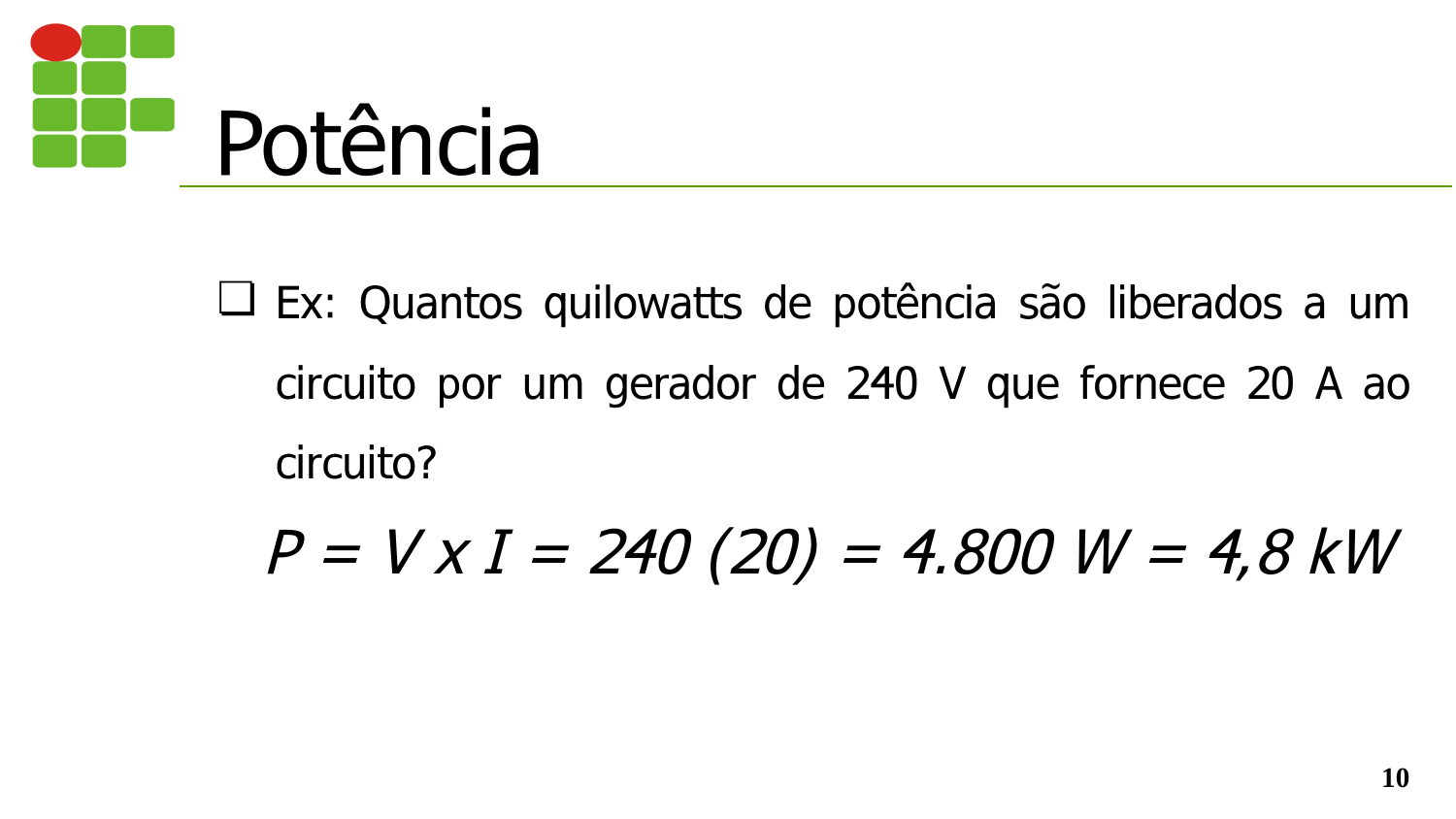

# Potência
Ex: Quantos quilowatts de potência são liberados a um circuito por um gerador de 240 V que fornece 20 A ao circuito?
P = V x I = 240 (20) = 4.800 W = 4,8 kW
10